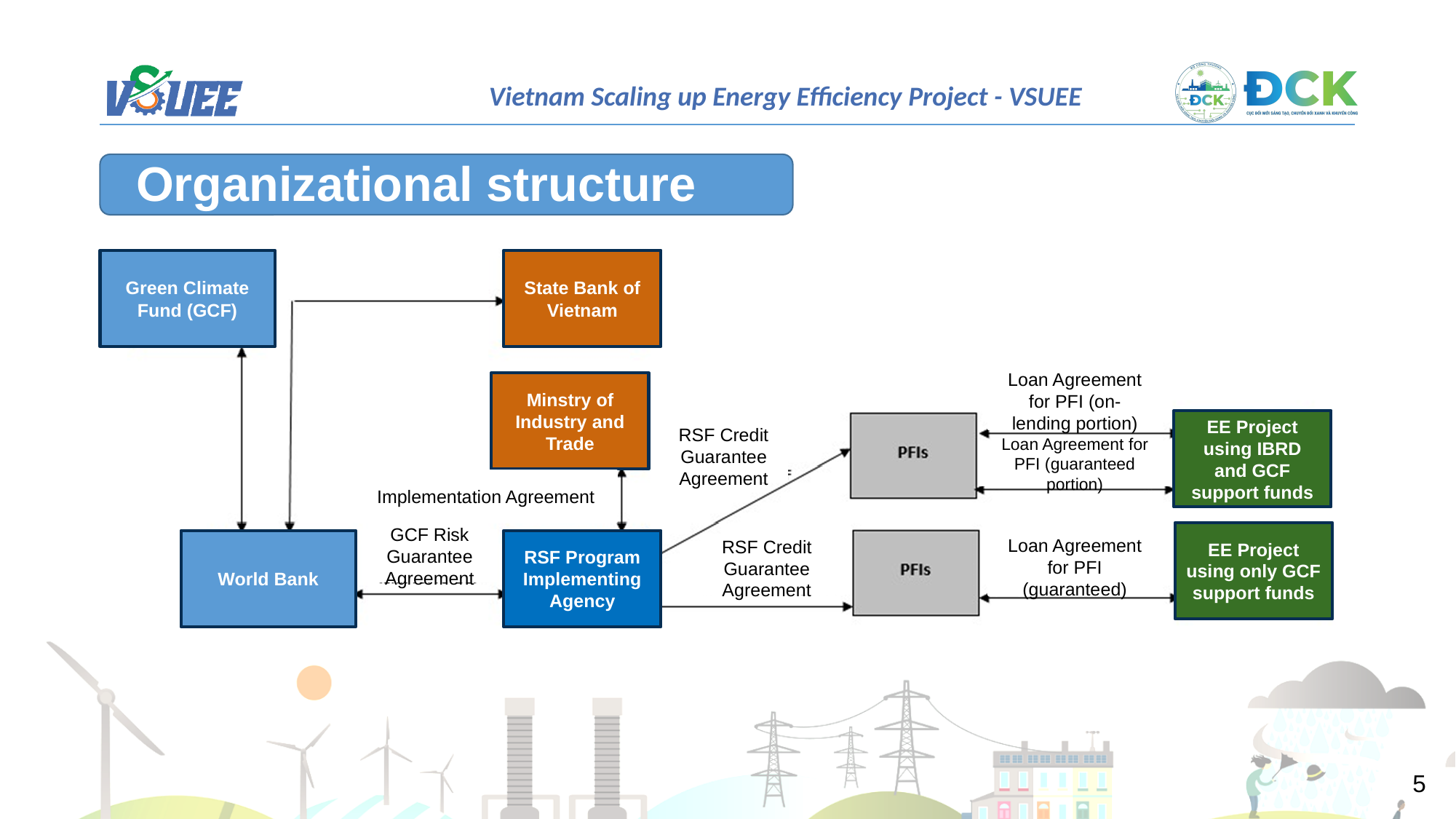

Organizational structure

Green Climate Fund (GCF)
State Bank of Vietnam
Minstry of Industry and Trade
Loan Agreement for PFI (on-lending portion)
EE Project using IBRD and GCF support funds
RSF Credit Guarantee Agreement
Loan Agreement for PFI (guaranteed portion)
Implementation Agreement
EE Project using only GCF support funds
GCF Risk Guarantee Agreement
RSF Program Implementing Agency
World Bank
Loan Agreement for PFI (guaranteed)
RSF Credit Guarantee Agreement
5